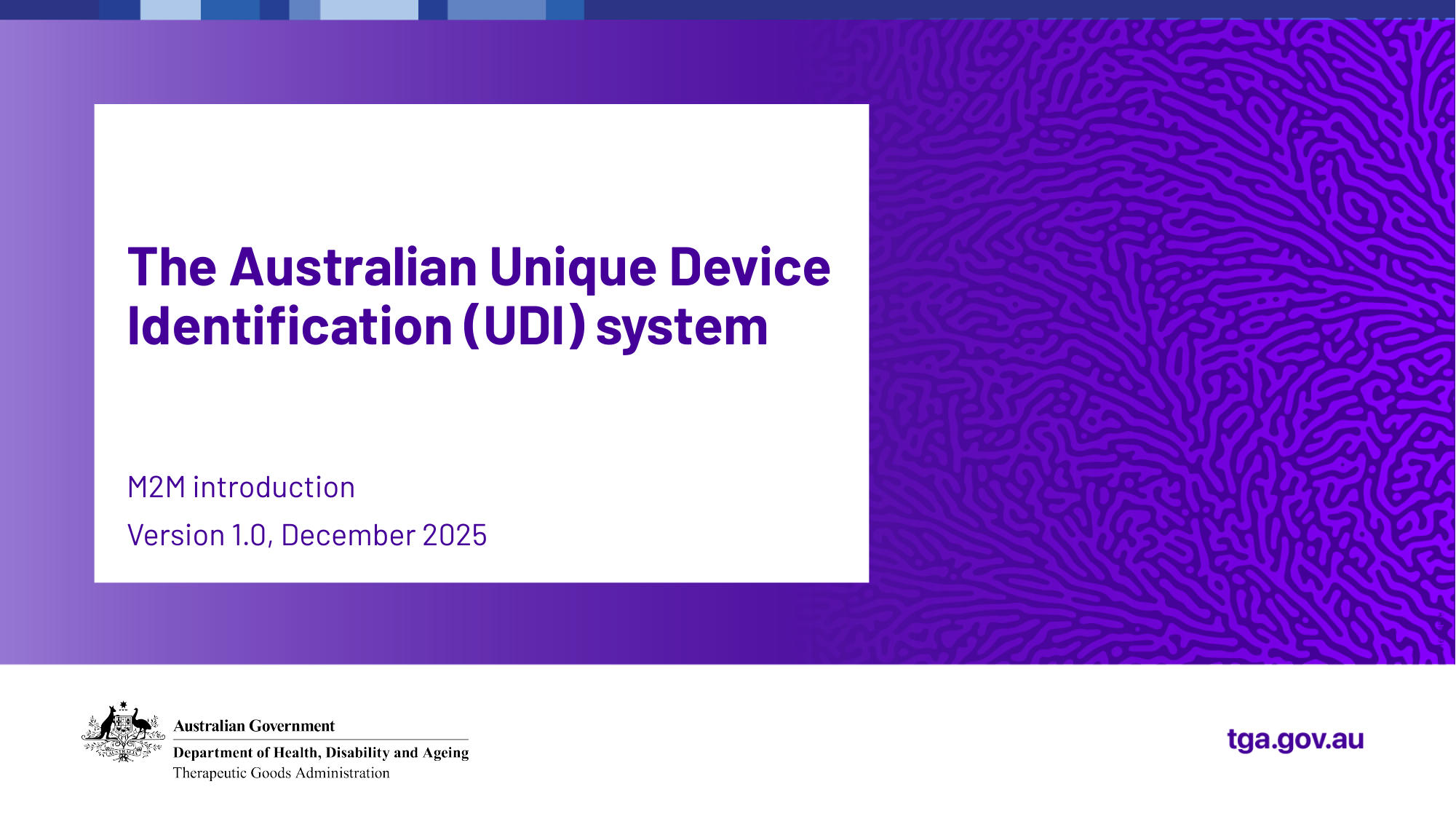

The Australian Unique Device Identification (UDI) system
M2M introduction
Version 1.0, December 2025